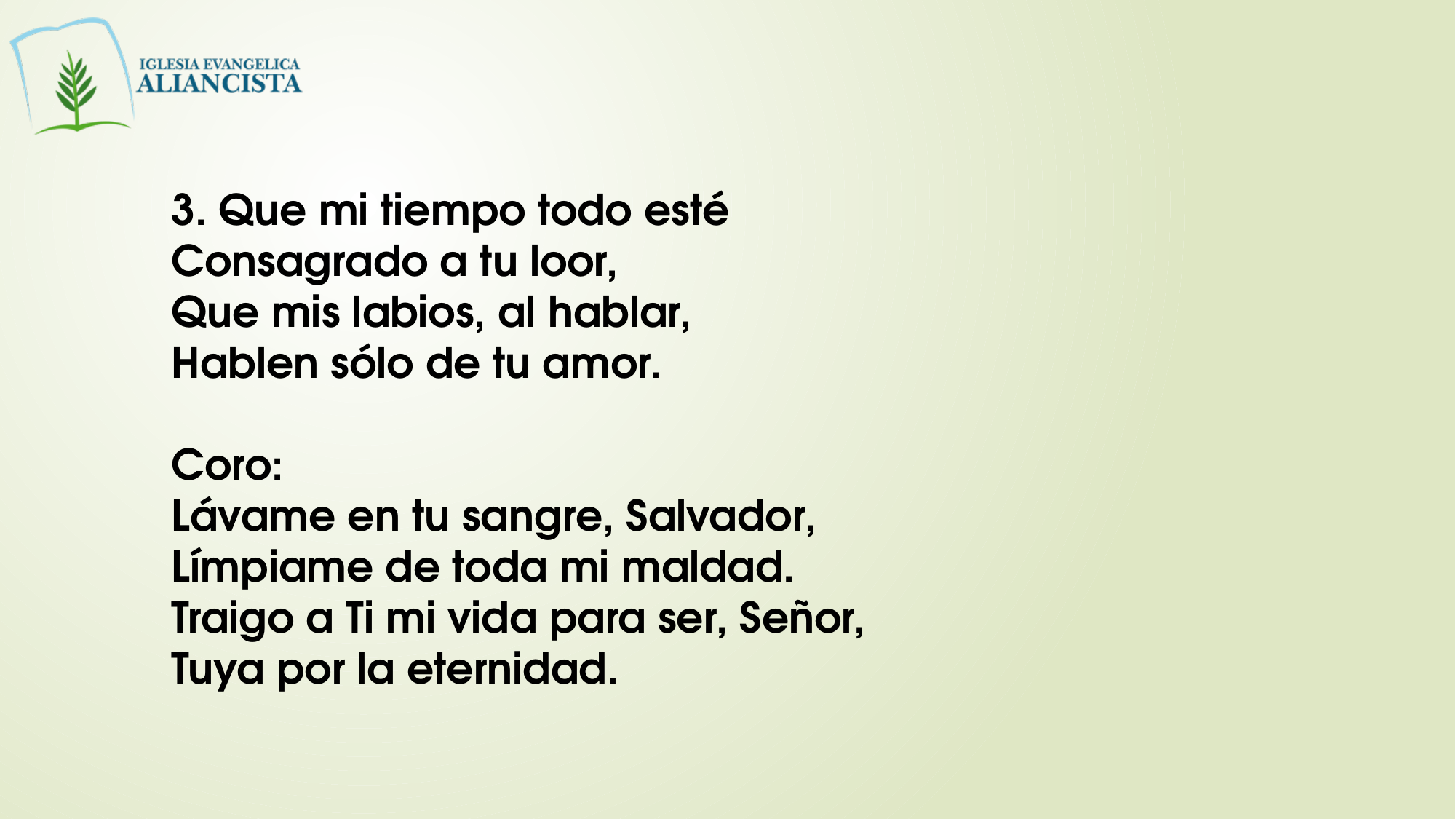

3. Que mi tiempo todo esté
Consagrado a tu loor,
Que mis labios, al hablar,
Hablen sólo de tu amor.

Coro:
Lávame en tu sangre, Salvador,
Límpiame de toda mi maldad.
Traigo a Ti mi vida para ser, Señor,
Tuya por la eternidad.